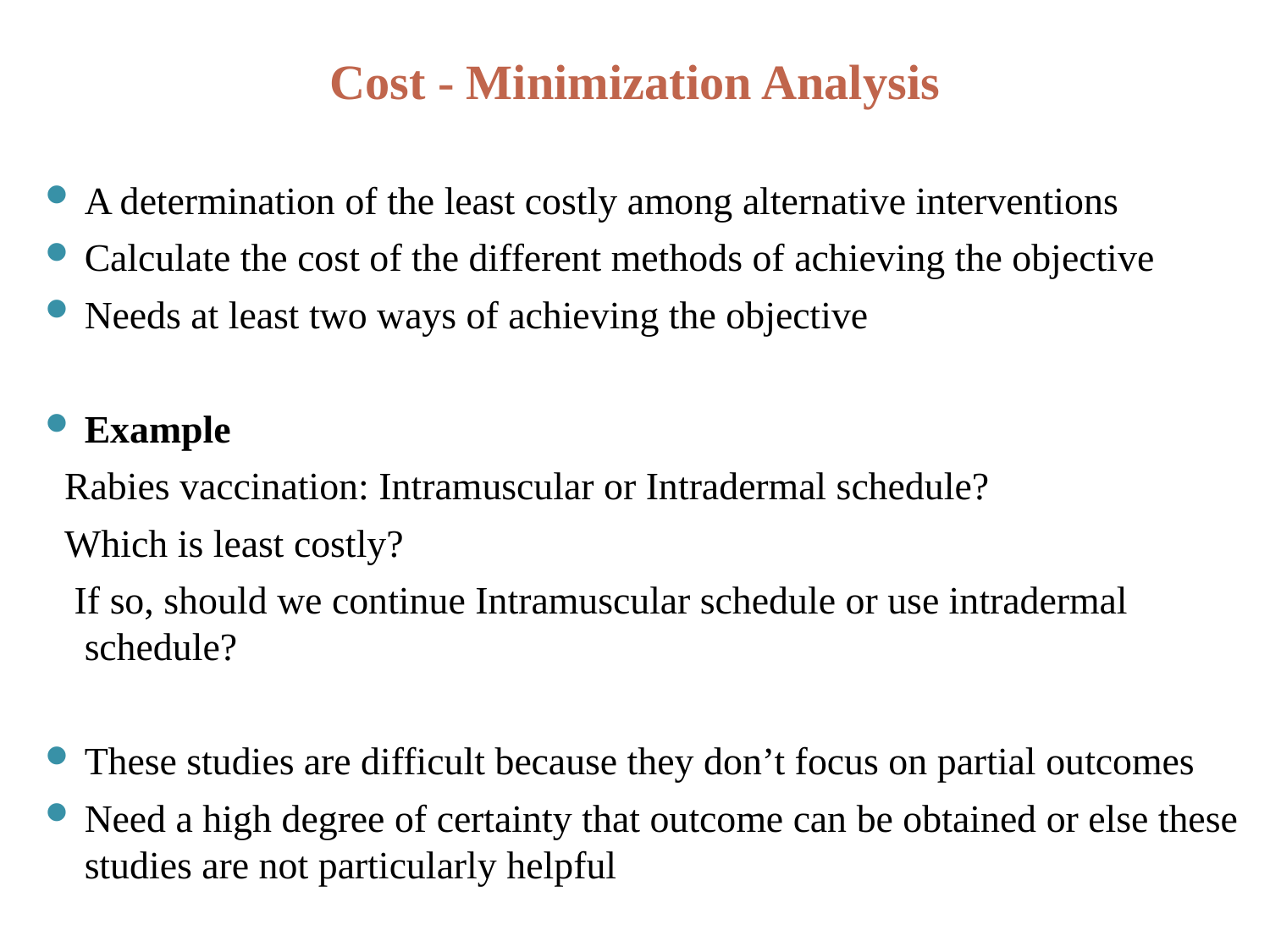

# Cost - Minimization Analysis
A determination of the least costly among alternative interventions
Calculate the cost of the different methods of achieving the objective
Needs at least two ways of achieving the objective

Example
  Rabies vaccination: Intramuscular or Intradermal schedule?
  Which is least costly?
   If so, should we continue Intramuscular schedule or use intradermal schedule?

These studies are difficult because they don’t focus on partial outcomes
Need a high degree of certainty that outcome can be obtained or else these studies are not particularly helpful